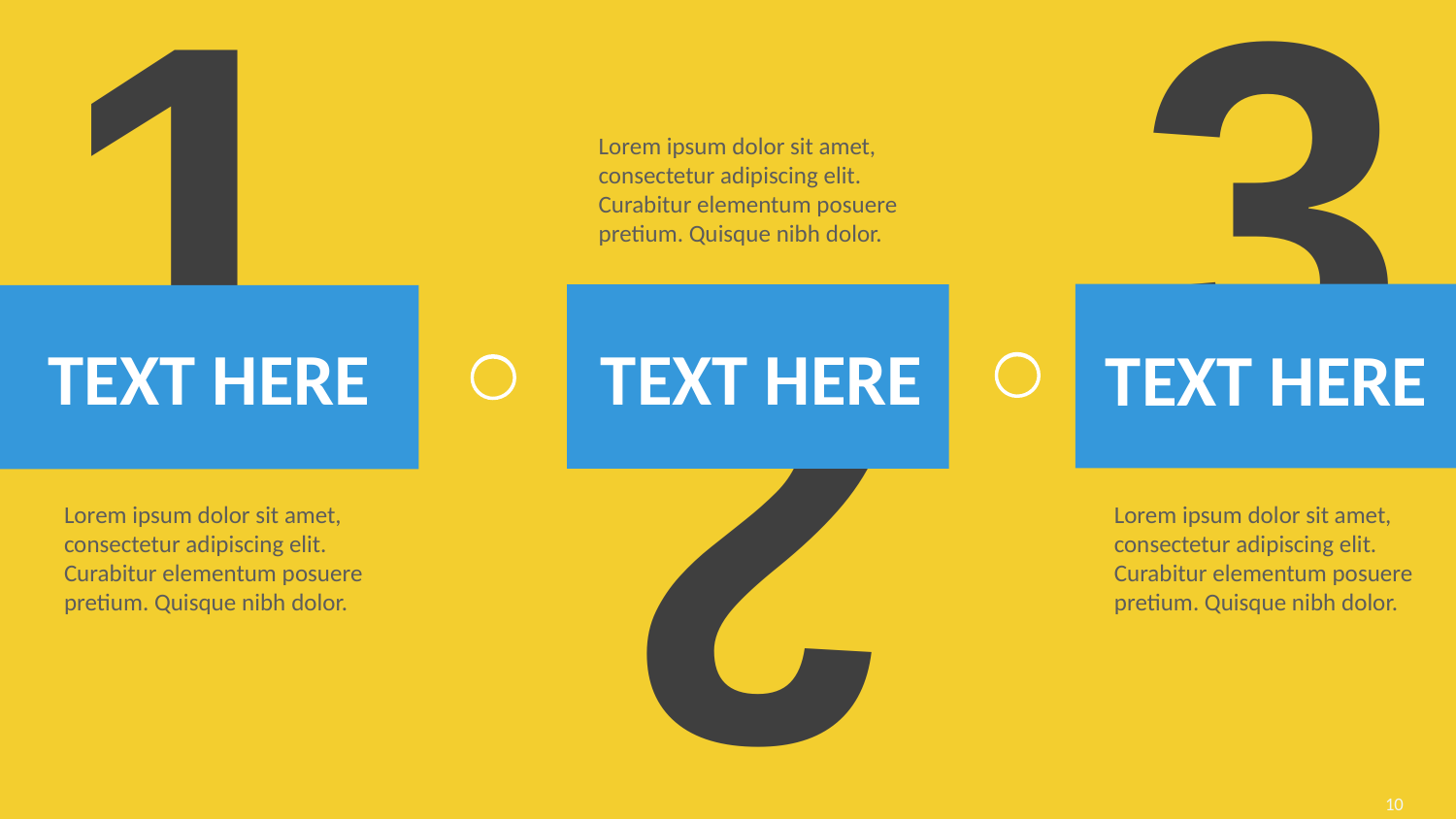

3
1
Lorem ipsum dolor sit amet, consectetur adipiscing elit. Curabitur elementum posuere pretium. Quisque nibh dolor.

TEXT HERE
TEXT HERE
TEXT HERE

2
Lorem ipsum dolor sit amet, consectetur adipiscing elit. Curabitur elementum posuere pretium. Quisque nibh dolor.
Lorem ipsum dolor sit amet, consectetur adipiscing elit. Curabitur elementum posuere pretium. Quisque nibh dolor.